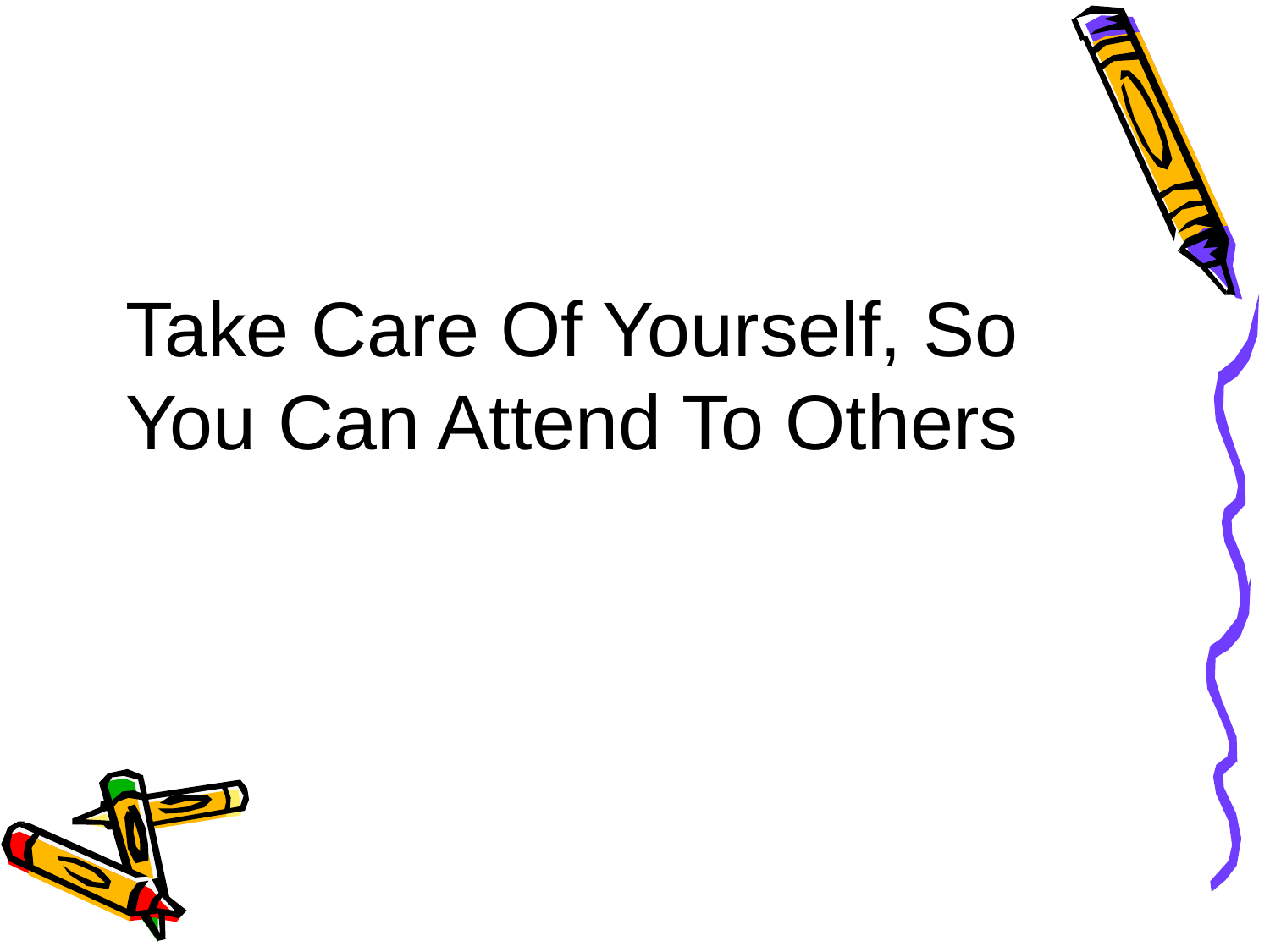

# Take Care Of Yourself, So You Can Attend To Others